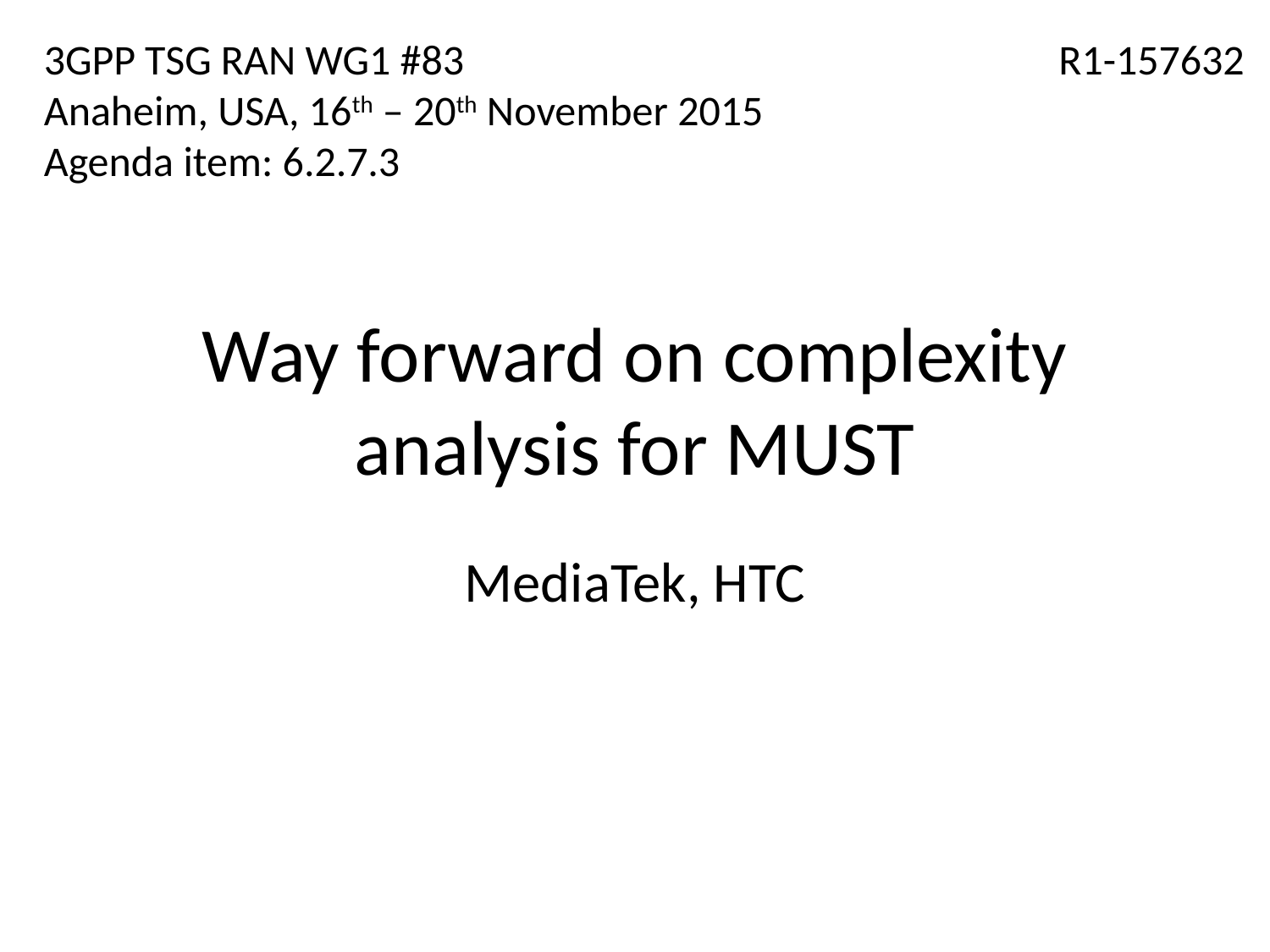

3GPP TSG RAN WG1 #83
Anaheim, USA, 16th – 20th November 2015
Agenda item: 6.2.7.3
R1-157632
# Way forward on complexity analysis for MUST
MediaTek, HTC